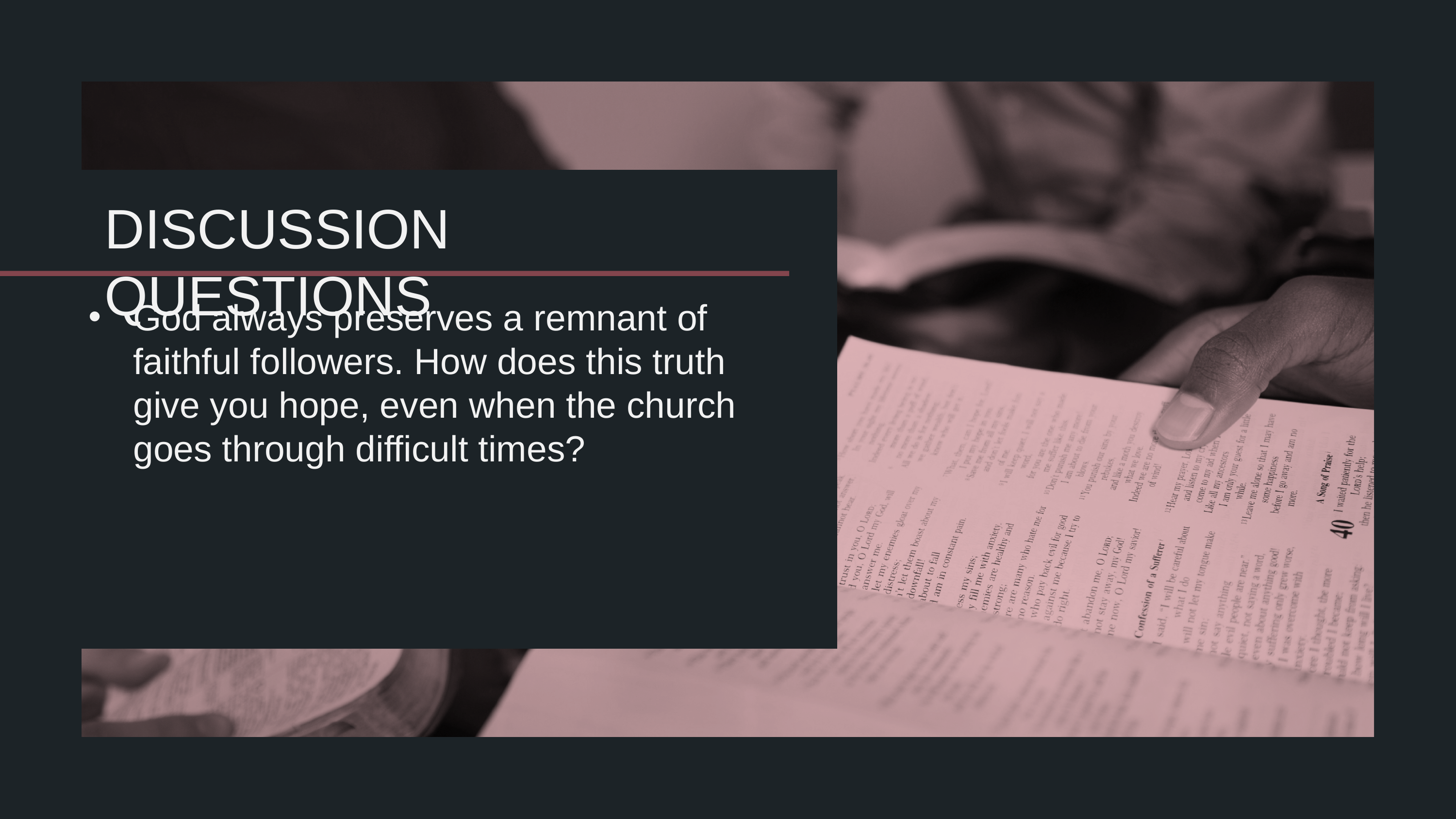

God always preserves a remnant of faithful followers. How does this truth give you hope, even when the church goes through difficult times?